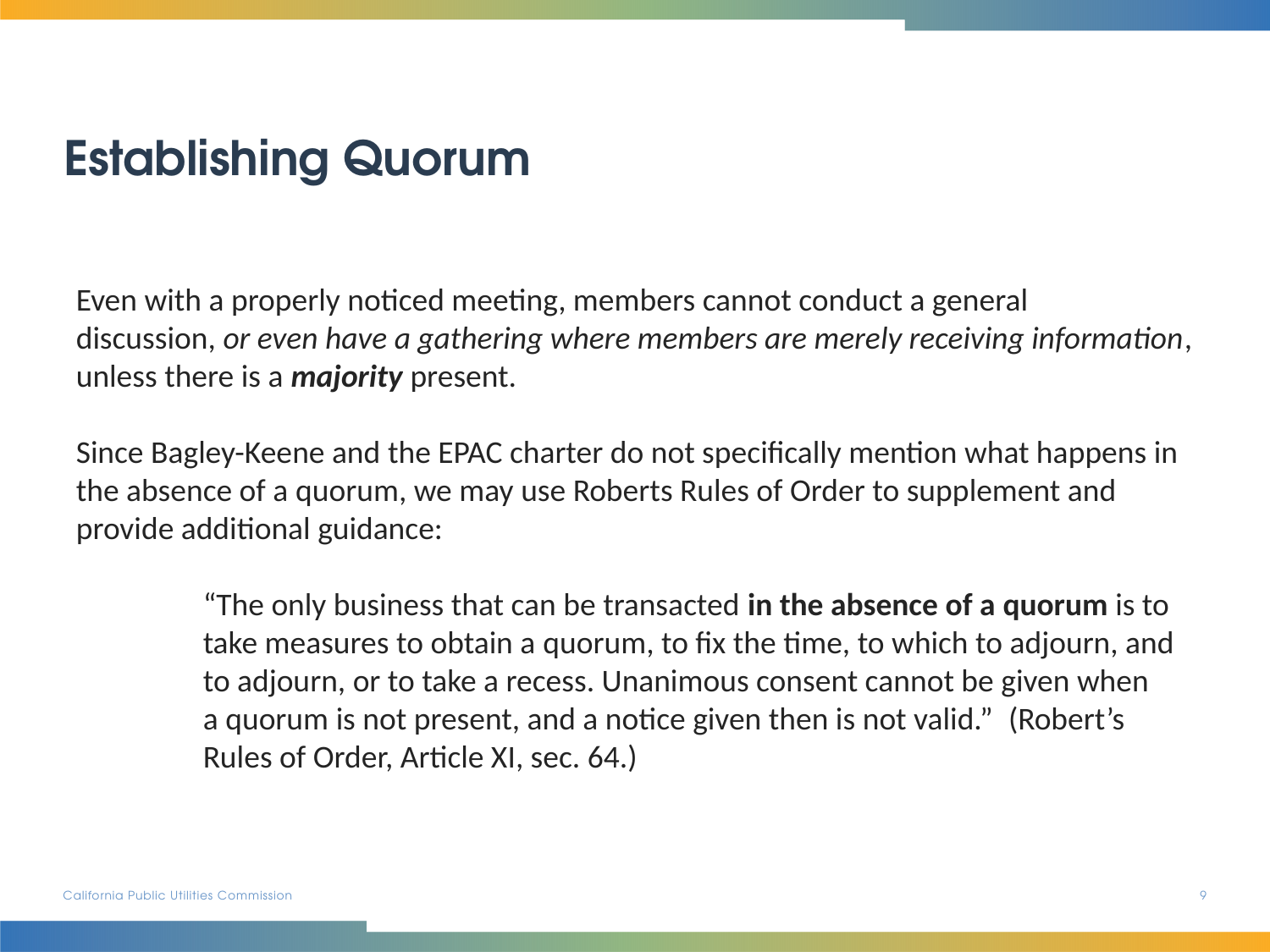

# Establishing Quorum
Even with a properly noticed meeting, members cannot conduct a general discussion, or even have a gathering where members are merely receiving information, unless there is a majority present.

Since Bagley-Keene and the EPAC charter do not specifically mention what happens in the absence of a quorum, we may use Roberts Rules of Order to supplement and provide additional guidance:

“The only business that can be transacted in the absence of a quorum is to take measures to obtain a quorum, to fix the time, to which to adjourn, and to adjourn, or to take a recess. Unanimous consent cannot be given when a quorum is not present, and a notice given then is not valid.”  (Robert’s Rules of Order, Article XI, sec. 64.)
9